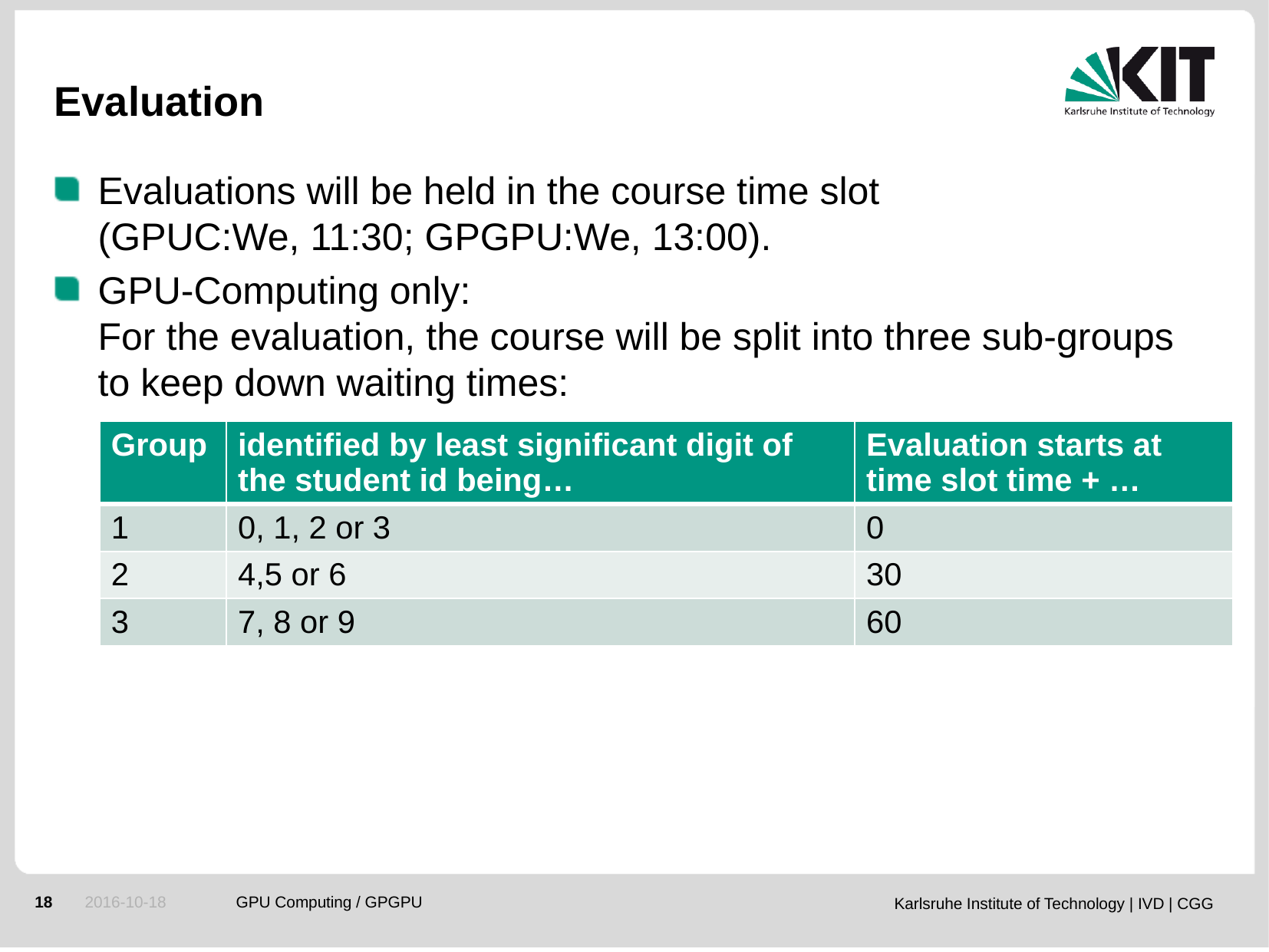

# Evaluation
Evaluations will be held in the course time slot
(GPUC:We, 11:30; GPGPU:We, 13:00).
GPU-Computing only:
For the evaluation, the course will be split into three sub-groups to keep down waiting times:

| Group | identified by least significant digit of the student id being… | Evaluation starts at time slot time + … |
| --- | --- | --- |
| 1 | 0, 1, 2 or 3 | 0 |
| 2 | 4,5 or 6 | 30 |
| 3 | 7, 8 or 9 | 60 |
2016-10-18
GPU Computing / GPGPU